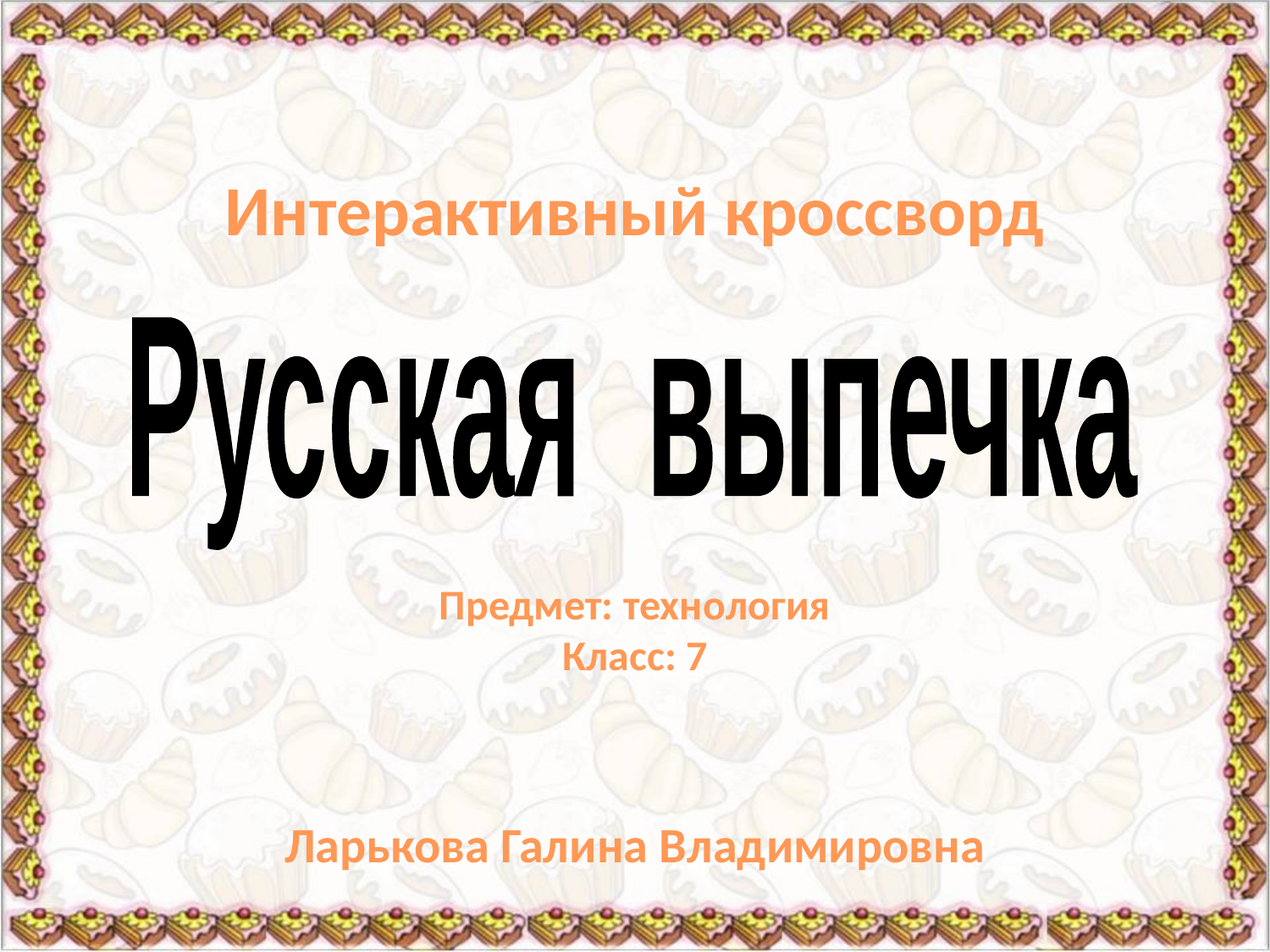

Интерактивный кроссворд
Русская  выпечка
Предмет: технология
Класс: 7
Ларькова Галина Владимировна